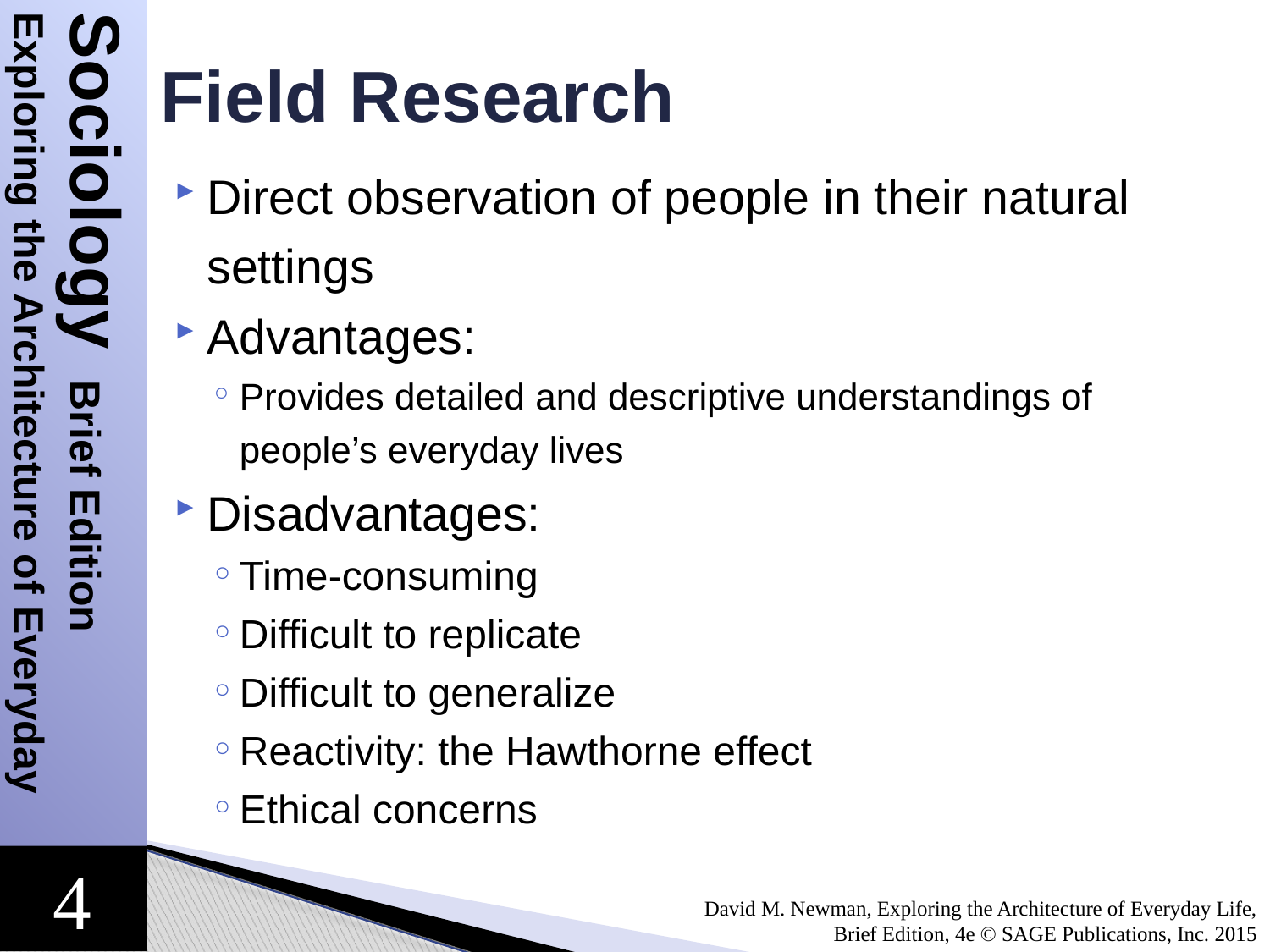

# Field Research
Direct observation of people in their natural settings
Advantages:
Provides detailed and descriptive understandings of people’s everyday lives
Disadvantages:
Time-consuming
Difficult to replicate
Difficult to generalize
Reactivity: the Hawthorne effect
Ethical concerns
David M. Newman, Exploring the Architecture of Everyday Life, Brief Edition, 4e © SAGE Publications, Inc. 2015